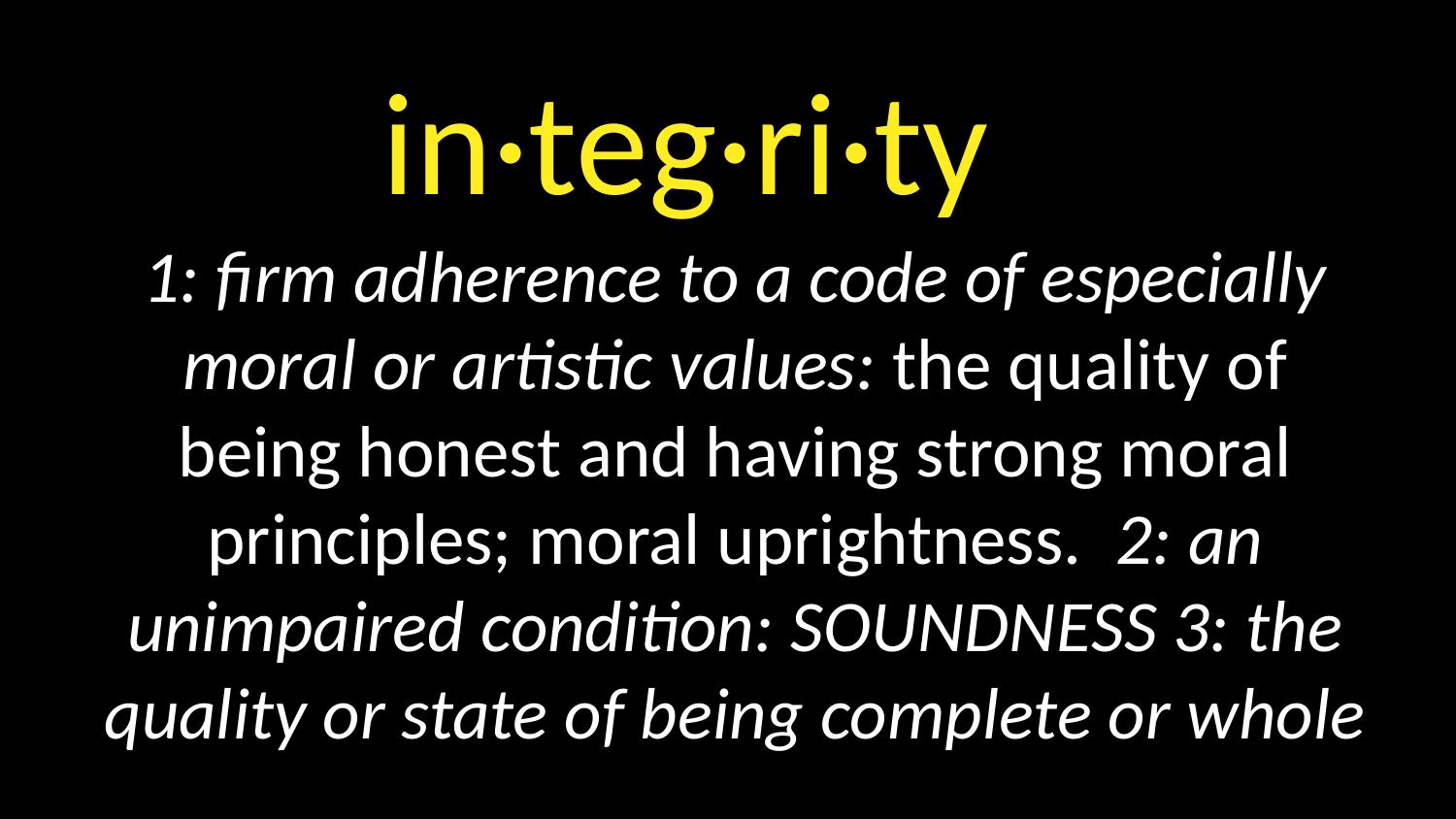

in·teg·ri·ty
1: firm adherence to a code of especially moral or artistic values: the quality of being honest and having strong moral principles; moral uprightness.  2: an unimpaired condition: SOUNDNESS 3: the quality or state of being complete or whole